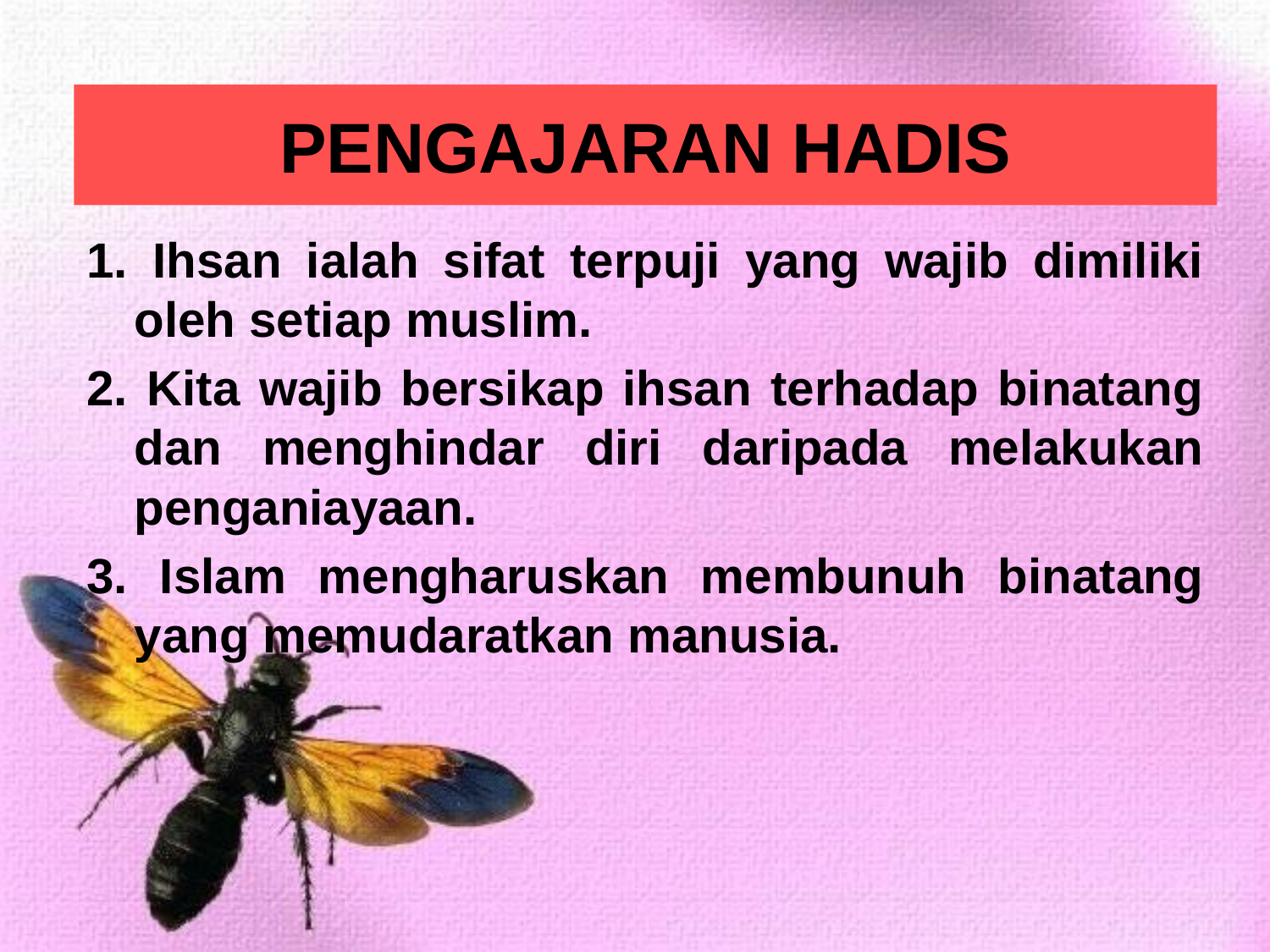

PENGAJARAN HADIS
1. Ihsan ialah sifat terpuji yang wajib dimiliki oleh setiap muslim.
2. Kita wajib bersikap ihsan terhadap binatang dan menghindar diri daripada melakukan penganiayaan.
3. Islam mengharuskan membunuh binatang yang memudaratkan manusia.